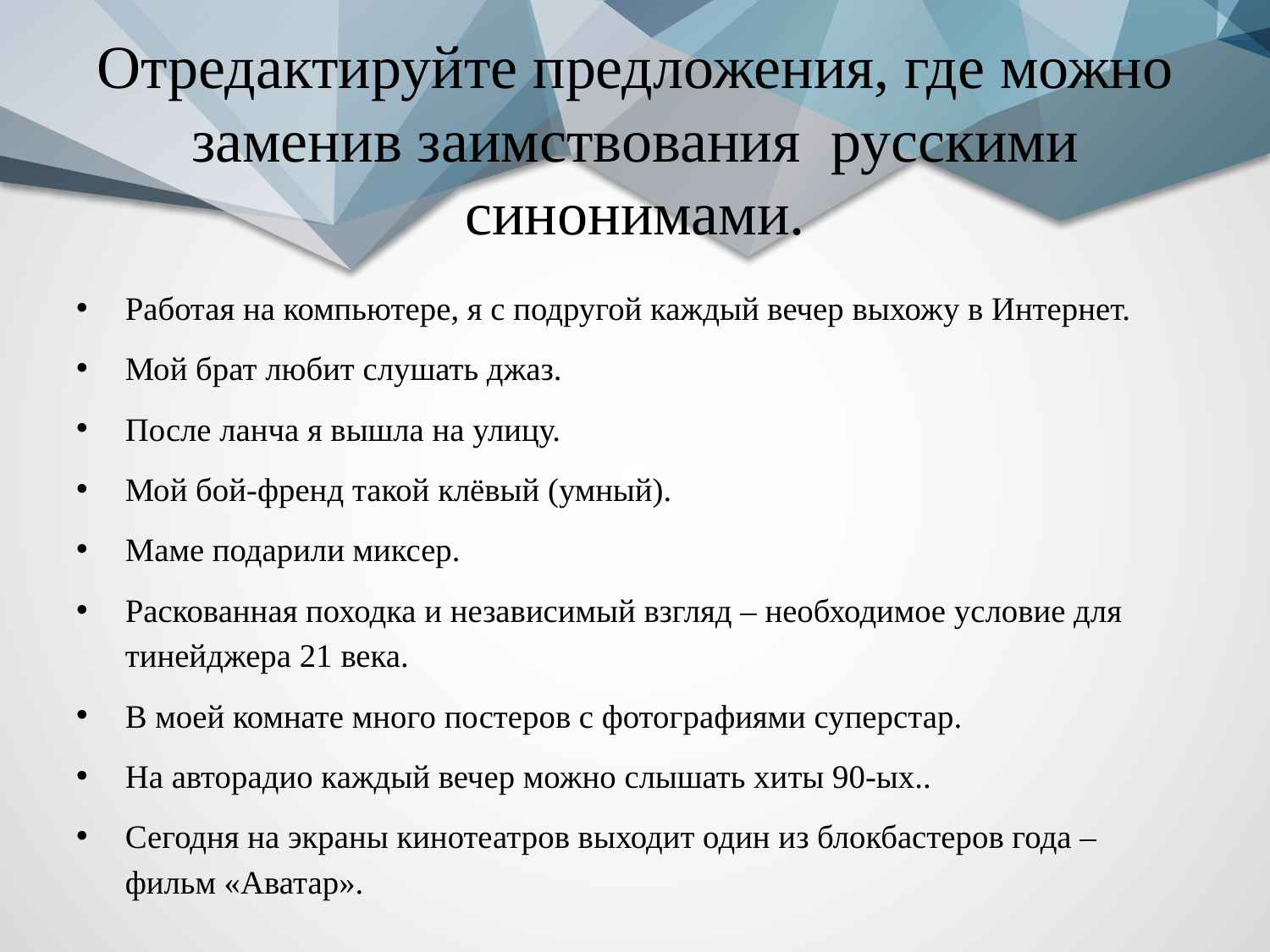

# Отредактируйте предложения, где можно заменив заимствования  русскими синонимами.
Работая на компьютере, я с подругой каждый вечер выхожу в Интернет.
Мой брат любит слушать джаз.
После ланча я вышла на улицу.
Мой бой-френд такой клёвый (умный).
Маме подарили миксер.
Раскованная походка и независимый взгляд – необходимое условие для тинейджера 21 века.
В моей комнате много постеров с фотографиями суперстар.
На авторадио каждый вечер можно слышать хиты 90-ых..
Сегодня на экраны кинотеатров выходит один из блокбастеров года – фильм «Аватар».